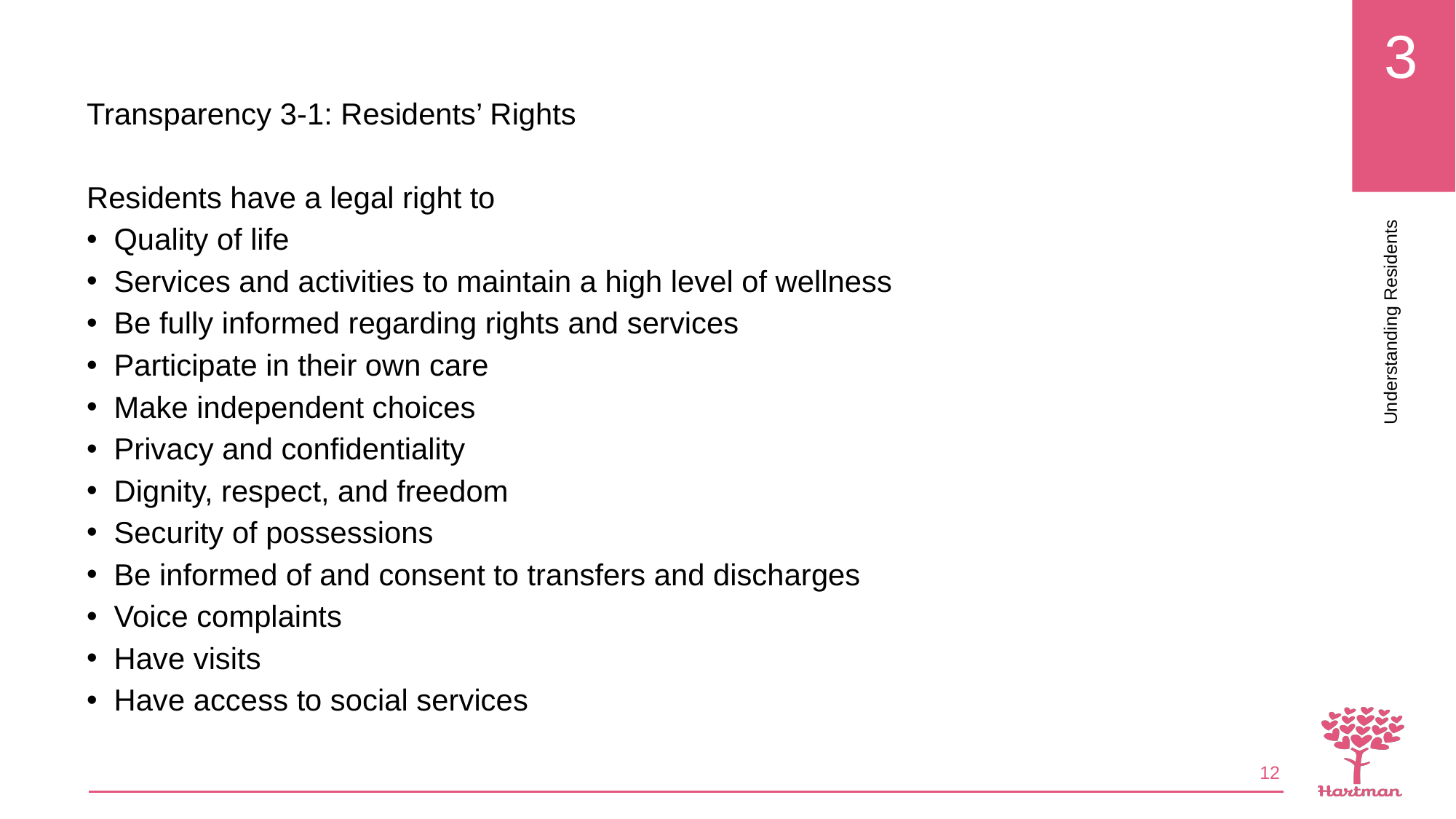

Transparency 3-1: Residents’ Rights

Residents have a legal right to
Quality of life
Services and activities to maintain a high level of wellness
Be fully informed regarding rights and services
Participate in their own care
Make independent choices
Privacy and confidentiality
Dignity, respect, and freedom
Security of possessions
Be informed of and consent to transfers and discharges
Voice complaints
Have visits
Have access to social services
12